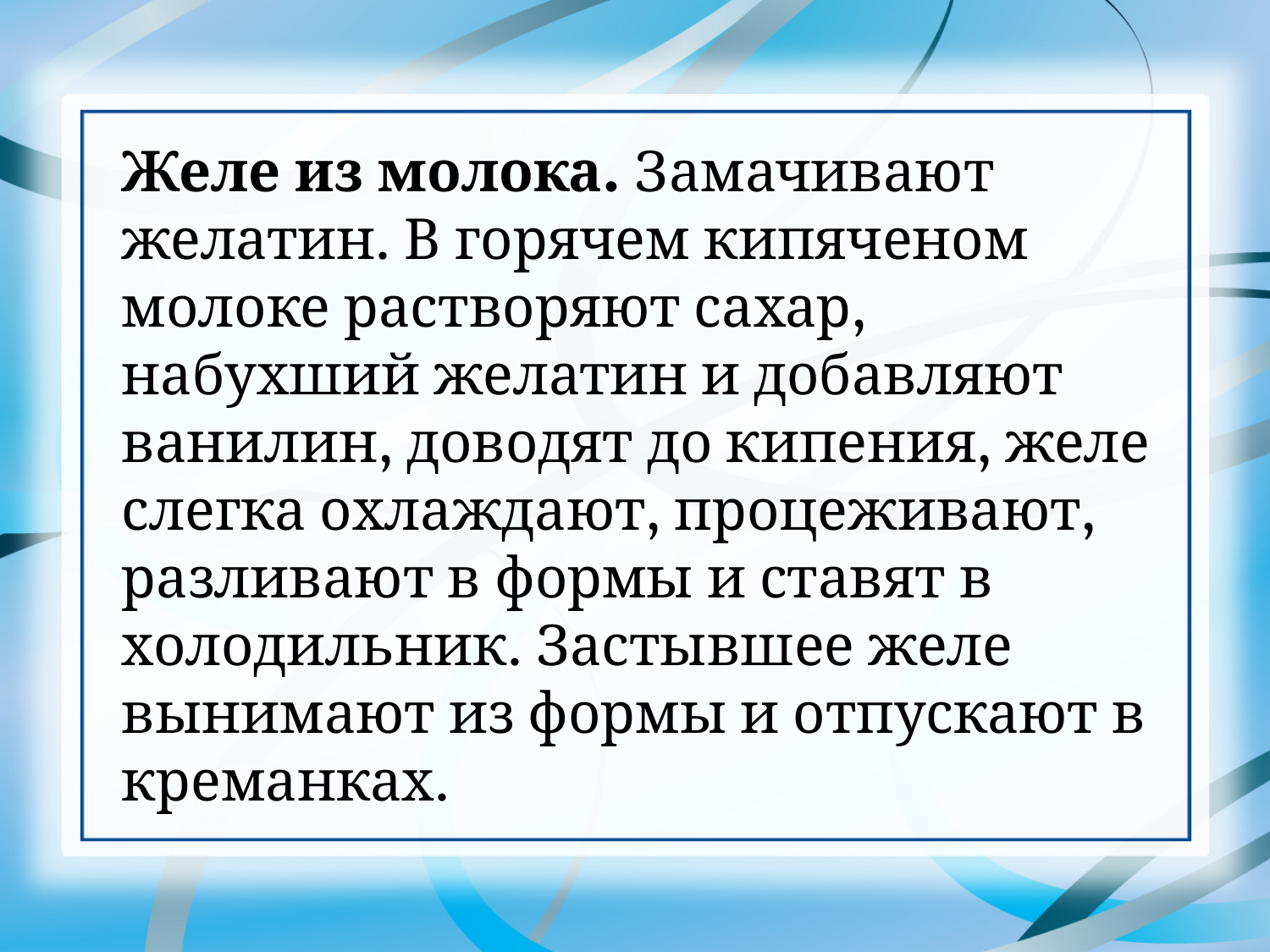

Желе из молока. Замачивают желатин. В горячем кипяченом молоке растворяют сахар, набухший желатин и добавляют ванилин, доводят до кипения, желе слегка охлаждают, процеживают, разливают в формы и ставят в холодильник. Застывшее желе вынимают из формы и отпускают в креманках.